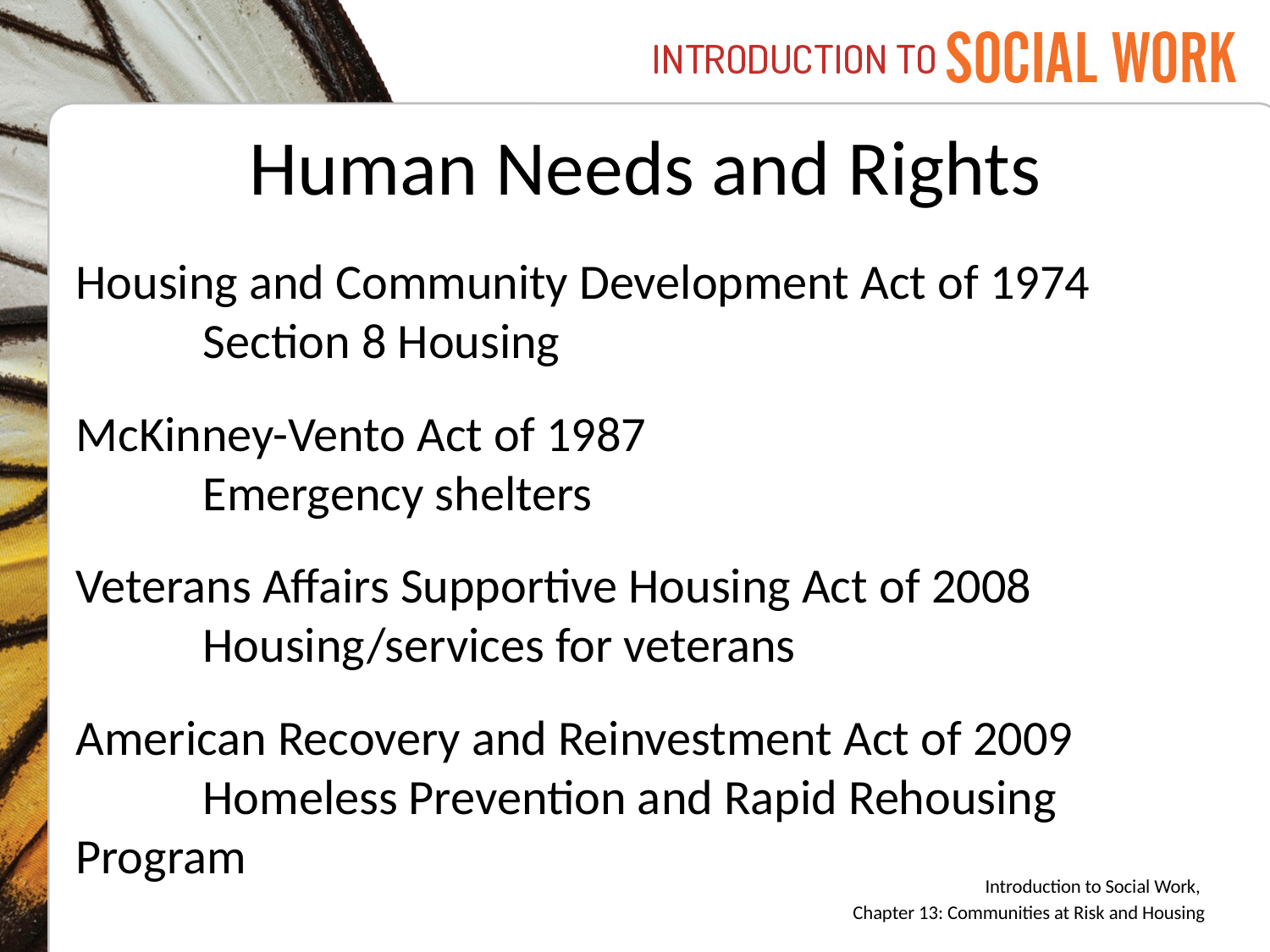

# Human Needs and Rights

Housing and Community Development Act of 1974
	Section 8 Housing

McKinney-Vento Act of 1987
	Emergency shelters

Veterans Affairs Supportive Housing Act of 2008
	Housing/services for veterans

American Recovery and Reinvestment Act of 2009
	Homeless Prevention and Rapid Rehousing Program
Introduction to Social Work,
Chapter 13: Communities at Risk and Housing